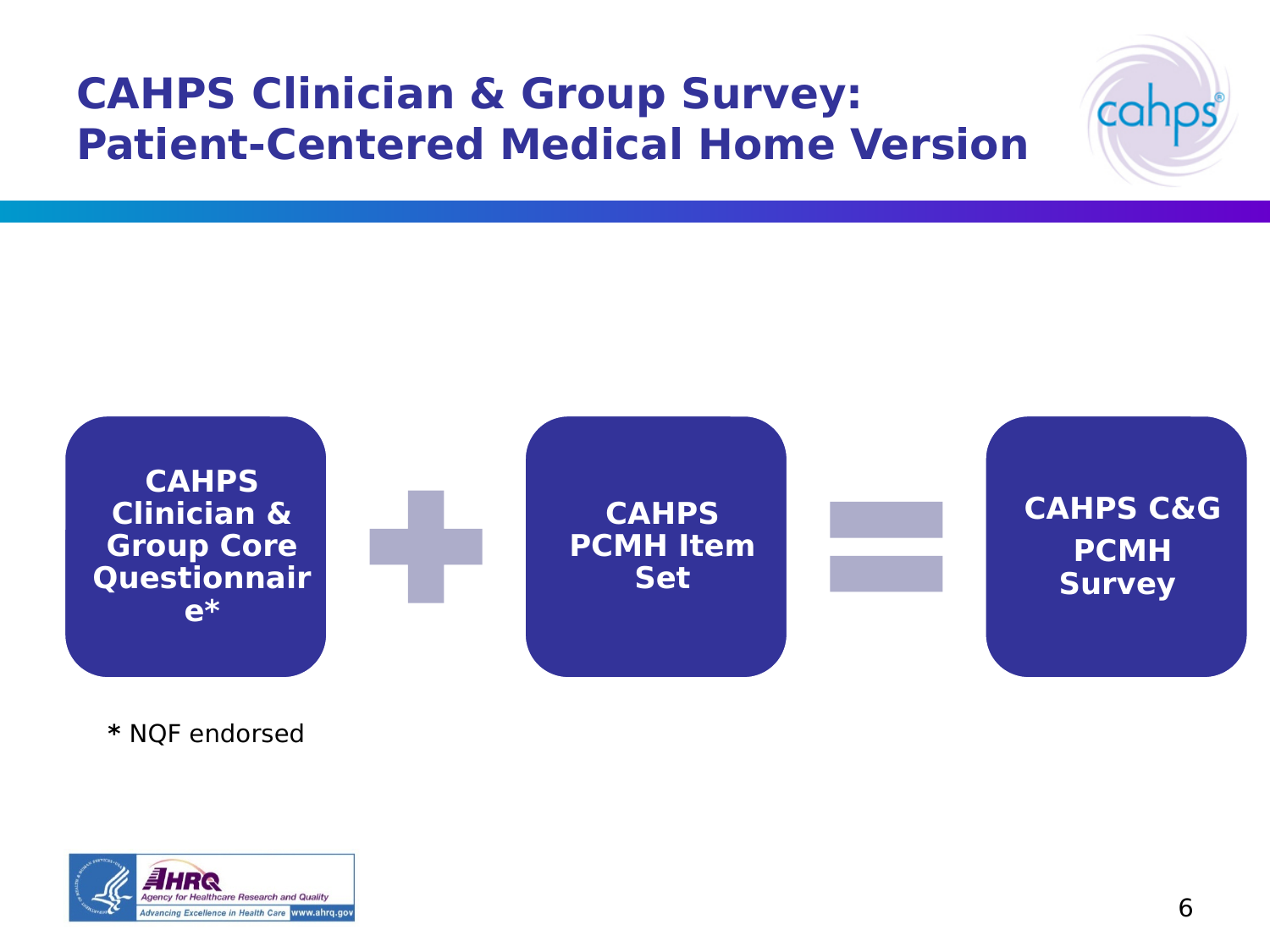

# CAHPS Clinician & Group Survey: Patient-Centered Medical Home Version
CAHPS Clinician & Group Core Questionnaire*

CAHPS PCMH Item Set

CAHPS C&G
PCMH Survey
* NQF endorsed
6